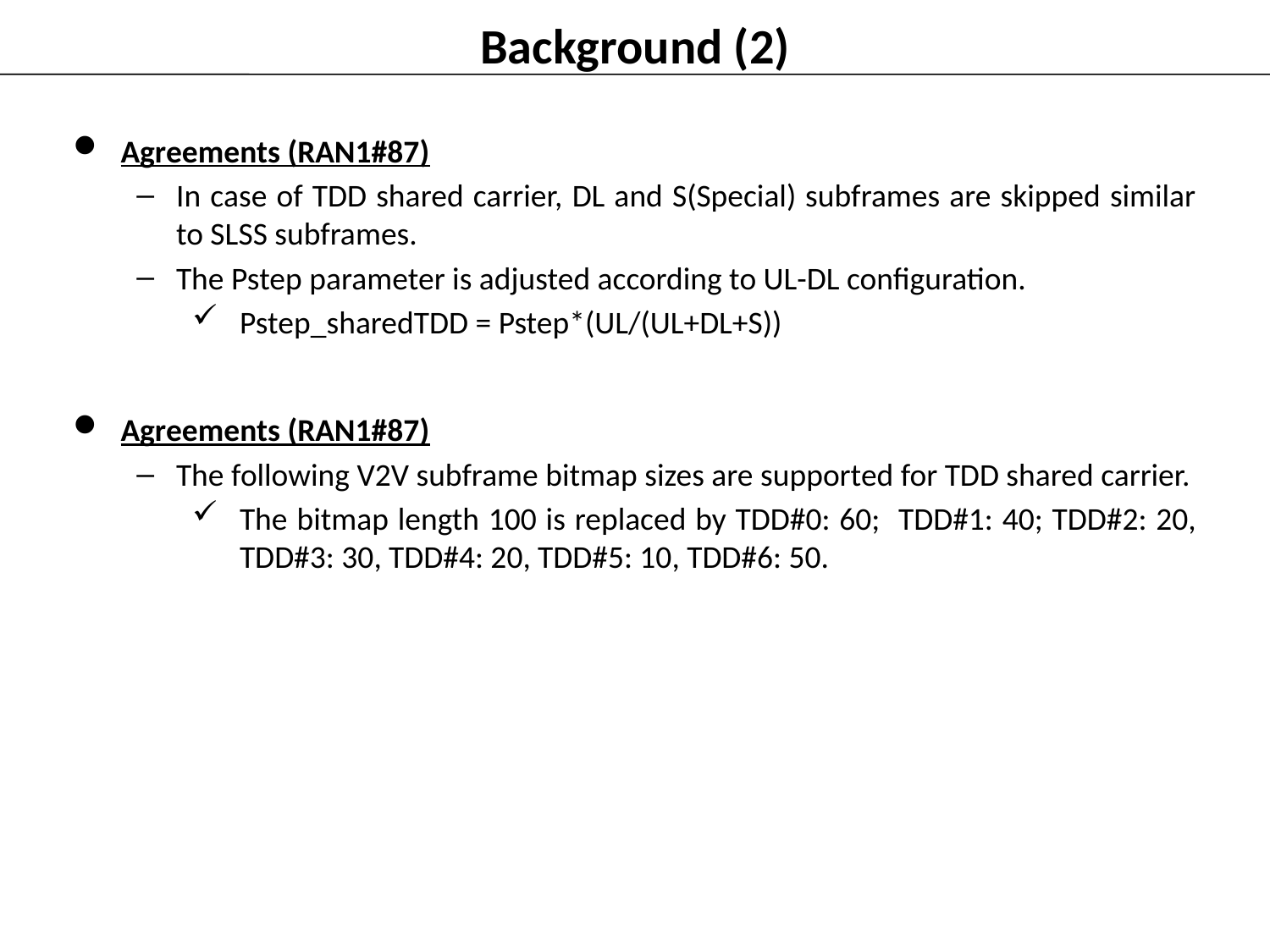

# Background (2)
Agreements (RAN1#87)
In case of TDD shared carrier, DL and S(Special) subframes are skipped similar to SLSS subframes.
The Pstep parameter is adjusted according to UL-DL configuration.
Pstep_sharedTDD = Pstep*(UL/(UL+DL+S))

Agreements (RAN1#87)
The following V2V subframe bitmap sizes are supported for TDD shared carrier.
The bitmap length 100 is replaced by TDD#0: 60;  TDD#1: 40; TDD#2: 20, TDD#3: 30, TDD#4: 20, TDD#5: 10, TDD#6: 50.